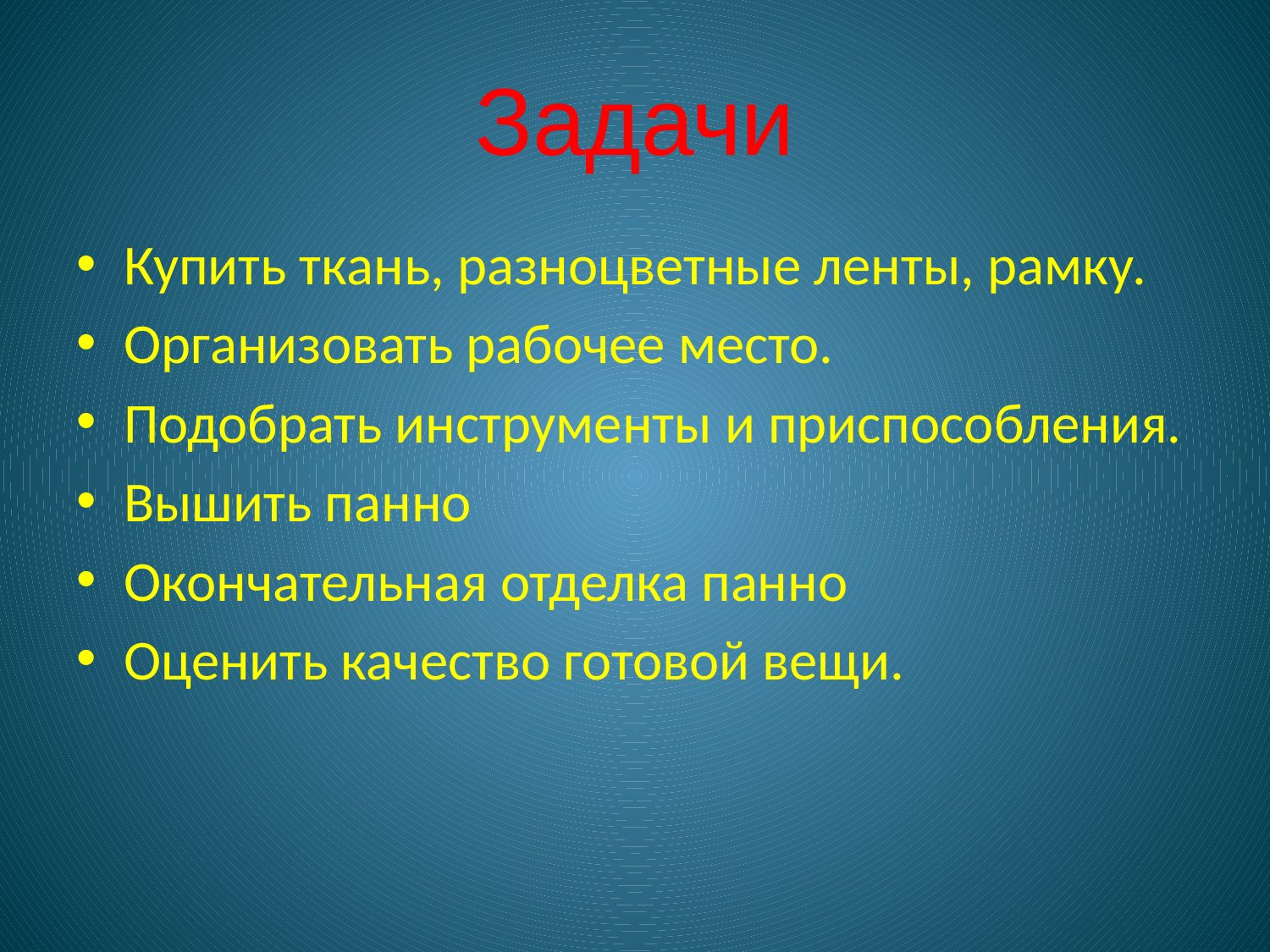

# Задачи
Купить ткань, разноцветные ленты, рамку.
Организовать рабочее место.
Подобрать инструменты и приспособления.
Вышить панно
Окончательная отделка панно
Оценить качество готовой вещи.